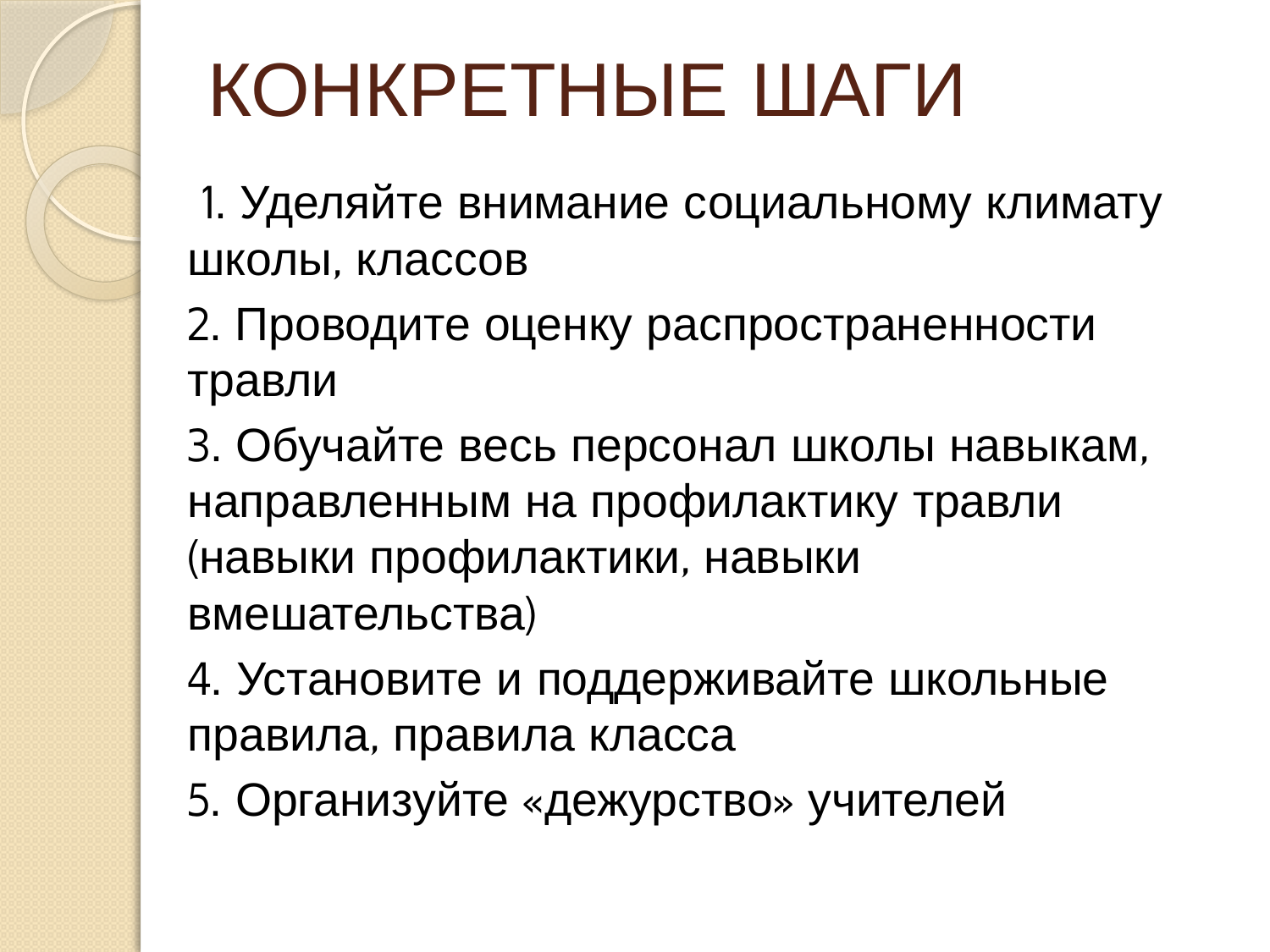

# КОНКРЕТНЫЕ ШАГИ
 1. Уделяйте внимание социальному климату школы, классов
2. Проводите оценку распространенности травли
3. Обучайте весь персонал школы навыкам, направленным на профилактику травли (навыки профилактики, навыки вмешательства)
4. Установите и поддерживайте школьные правила, правила класса
5. Организуйте «дежурство» учителей